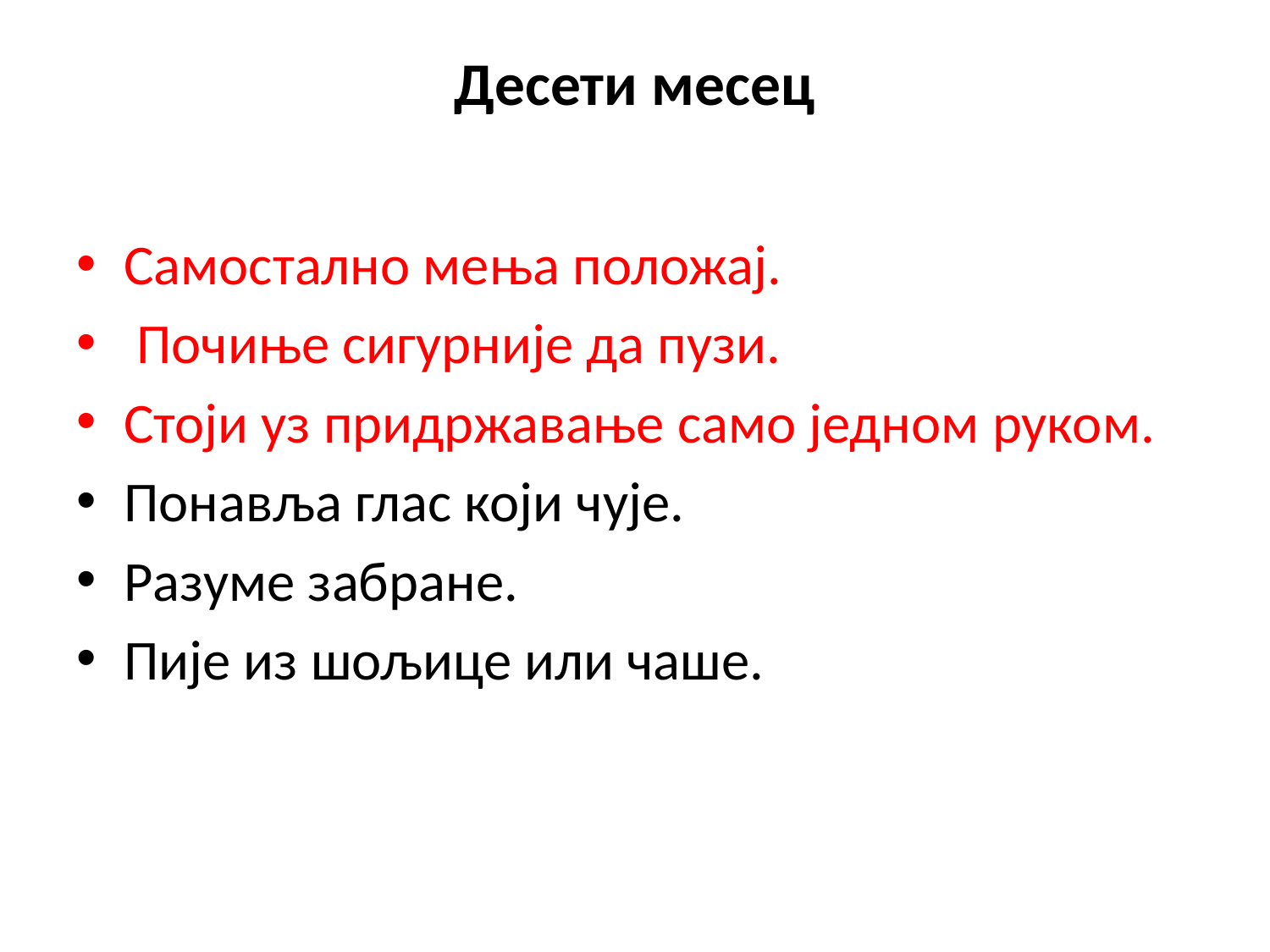

# Десети месец
Самостално мења положај.
 Почиње сигурније да пузи.
Стоји уз придржавање само једном руком.
Понавља глас који чује.
Разуме забране.
Пије из шољице или чаше.